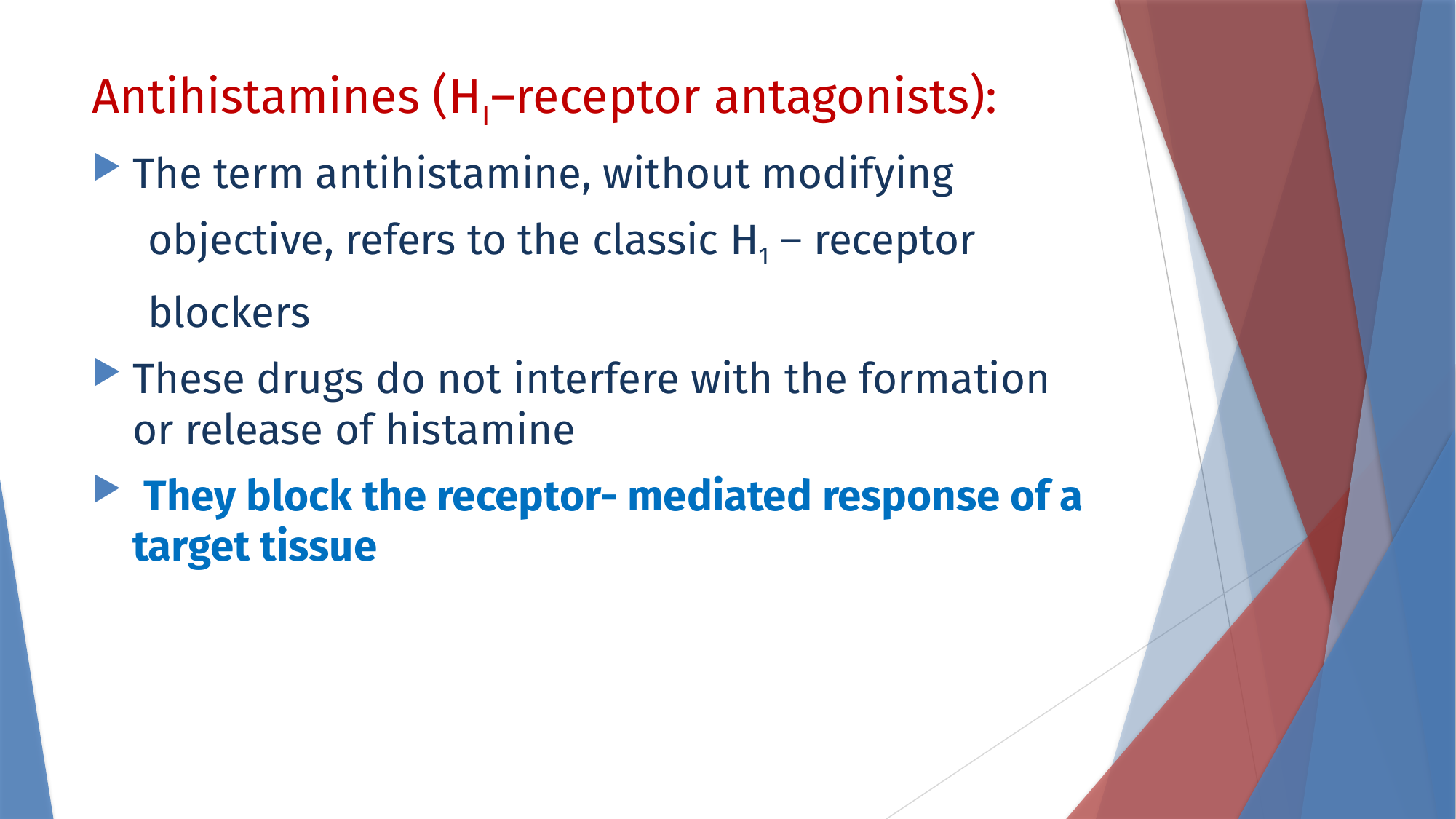

Antihistamines (HI–receptor antagonists):
The term antihistamine, without modifying
     objective, refers to the classic H1 – receptor
     blockers
These drugs do not interfere with the formation or release of histamine
 They block the receptor- mediated response of a target tissue